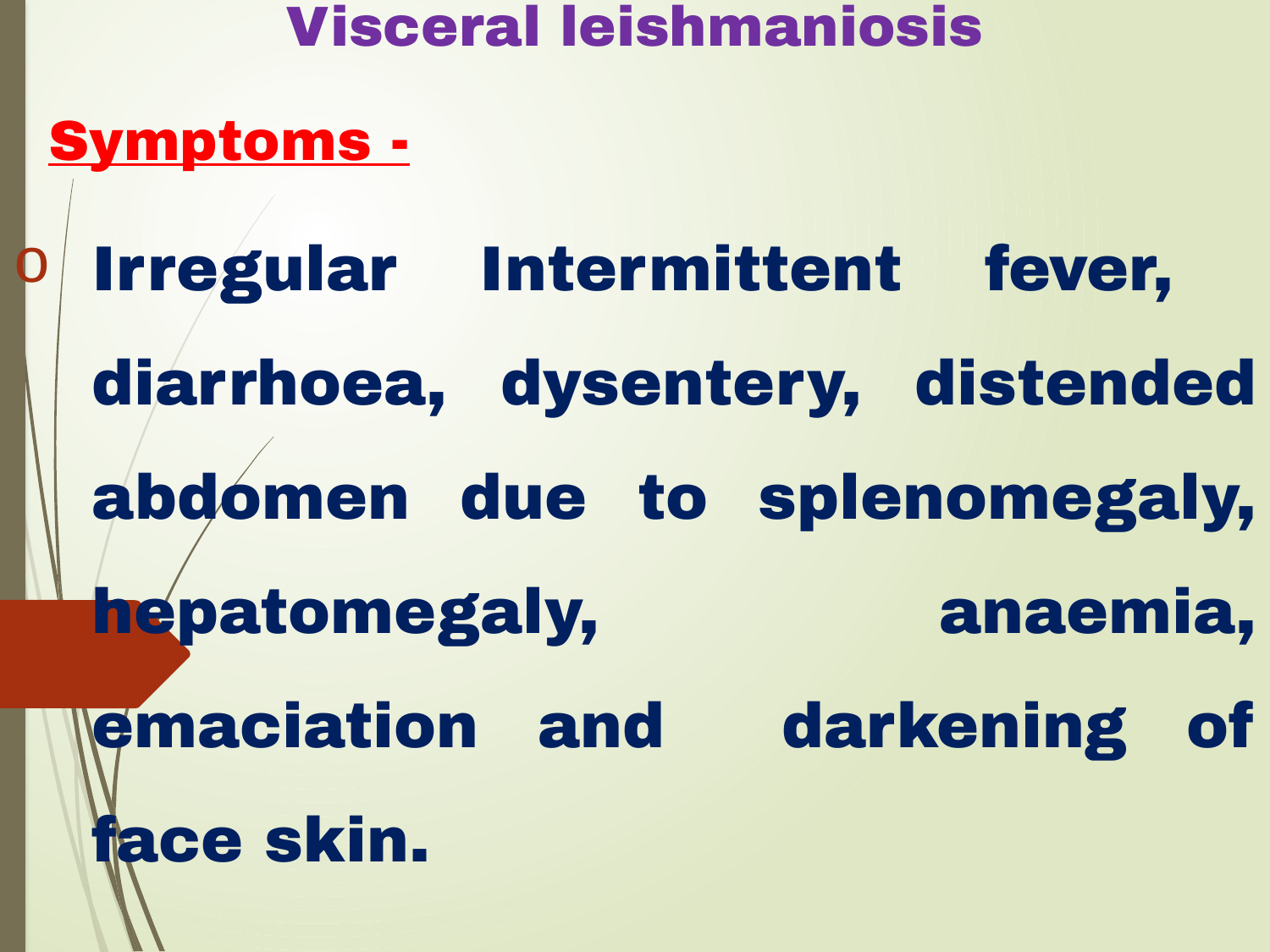

# Visceral leishmaniosis
    Symptoms -
Irregular Intermittent fever,  diarrhoea, dysentery, distended abdomen due to splenomegaly, hepatomegaly, anaemia, emaciation and  darkening of face skin.